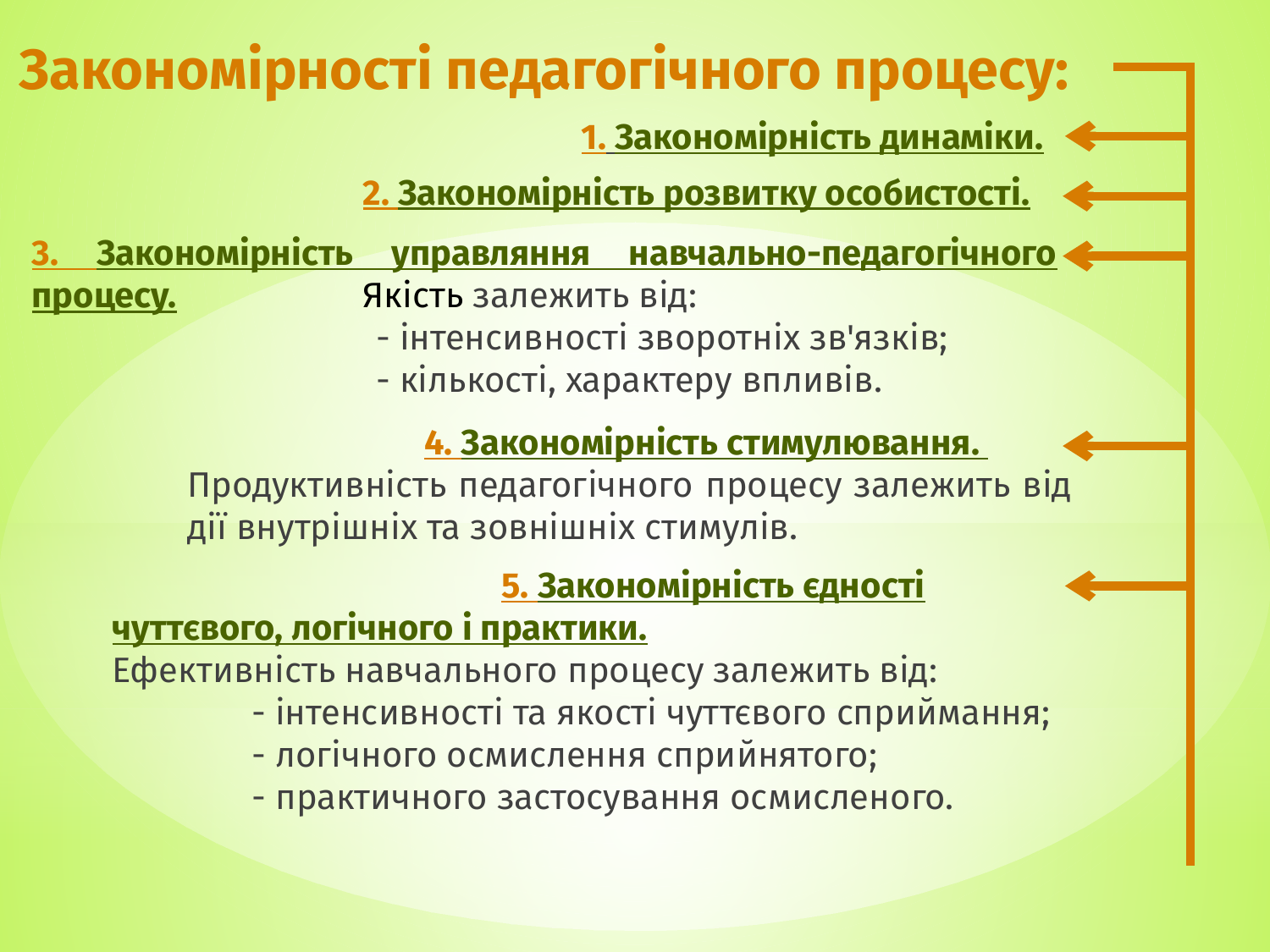

Закономірності педагогічного процесу:
1. Закономірність динаміки.
2. Закономірність розвитку особистості.
3. Закономірність управляння навчально-педагогічного процесу.                      Якість залежить від:
                                     - інтенсивності зворотніх зв'язків;
                                     - кількості, характеру впливів.
                            4. Закономірність стимулювання.
Продуктивність педагогічного процесу залежить від дії внутрішніх та зовнішніх стимулів.
                                              5. Закономірність єдності чуттєвого, логічного і практики.
Ефективність навчального процесу залежить від:
               - інтенсивності та якості чуттєвого сприймання;
               - логічного осмислення сприйнятого;
               - практичного застосування осмисленого.